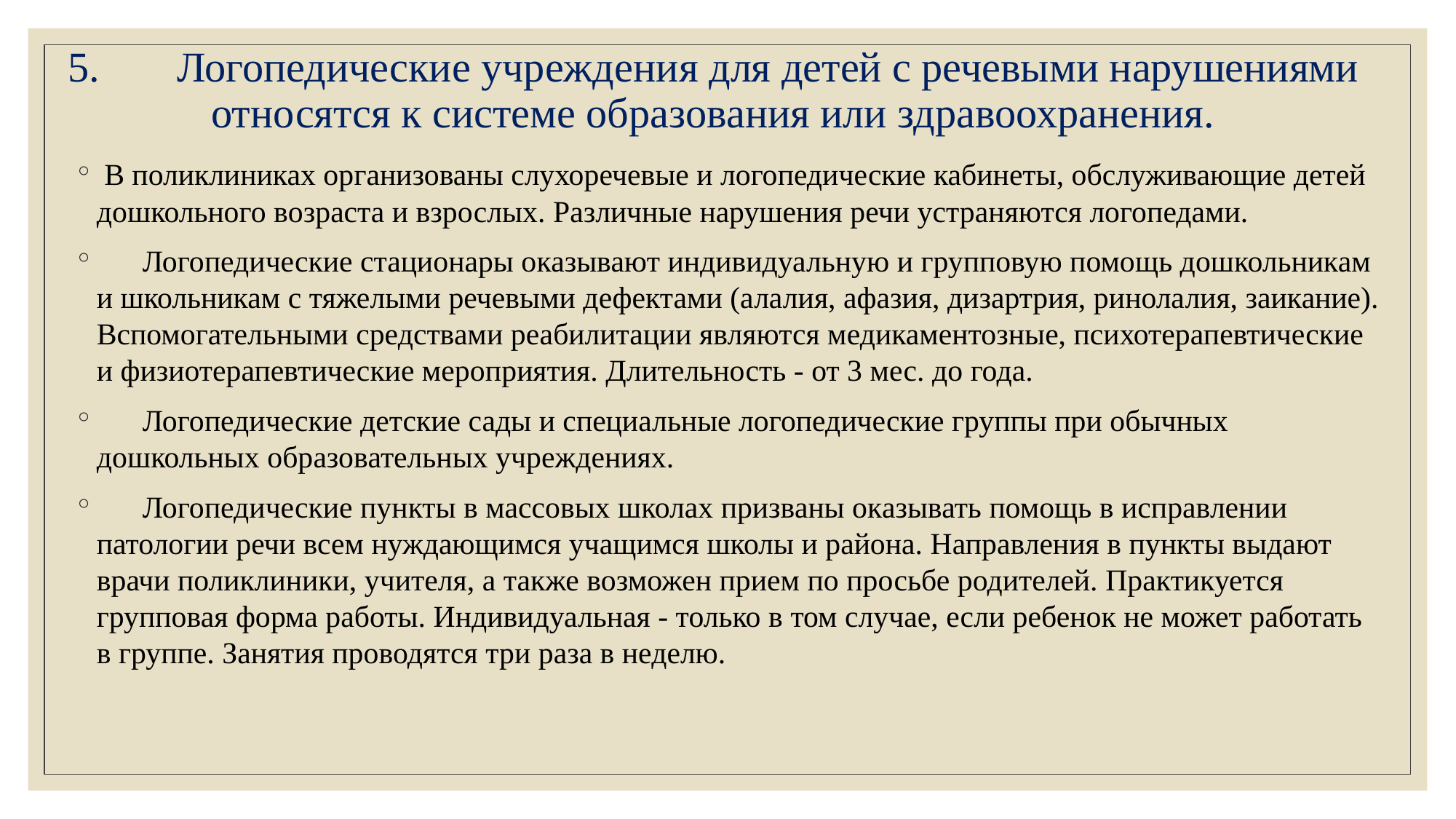

# 5.	Логопедические учреждения для детей с речевыми нарушениями относятся к системе образования или здравоохранения.
 В поликлиниках организованы слухоречевые и логопедические кабинеты, обслуживающие детей дошкольного возраста и взрослых. Различные нарушения речи устраняются логопедами.
      Логопедические стационары оказывают индивидуальную и групповую помощь дошкольникам и школьникам с тяжелыми речевыми дефектами (алалия, афазия, дизартрия, ринолалия, заикание). Вспомогательными средствами реабилитации являются медикаментозные, психотерапевтические и физиотерапевтические мероприятия. Длительность - от 3 мес. до года.
      Логопедические детские сады и специальные логопедические группы при обычных дошкольных образовательных учреждениях.
      Логопедические пункты в массовых школах призваны оказывать помощь в исправлении патологии речи всем нуждающимся учащимся школы и района. Направления в пункты выдают врачи поликлиники, учителя, а также возможен прием по просьбе родителей. Практикуется групповая форма работы. Индивидуальная - только в том случае, если ребенок не может работать в группе. Занятия проводятся три раза в неделю.